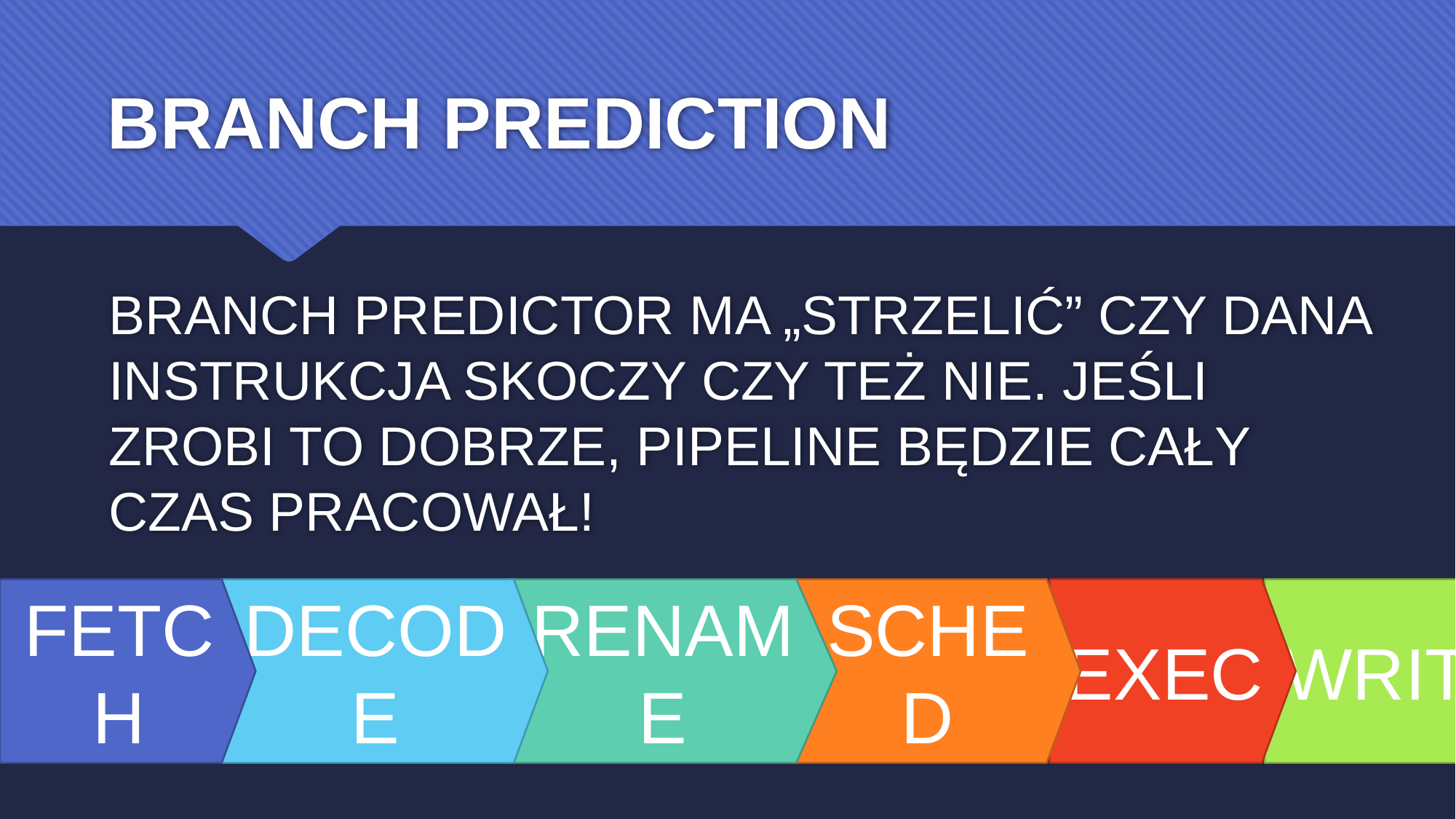

# BRANCH PREDICTION
BRANCH PREDICTOR MA „STRZELIĆ” CZY DANA INSTRUKCJA SKOCZY CZY TEŻ NIE. JEŚLI ZROBI TO DOBRZE, PIPELINE BĘDZIE CAŁY CZAS PRACOWAŁ!
SCHED
EXEC
WRITE
FETCH
DECODE
RENAME